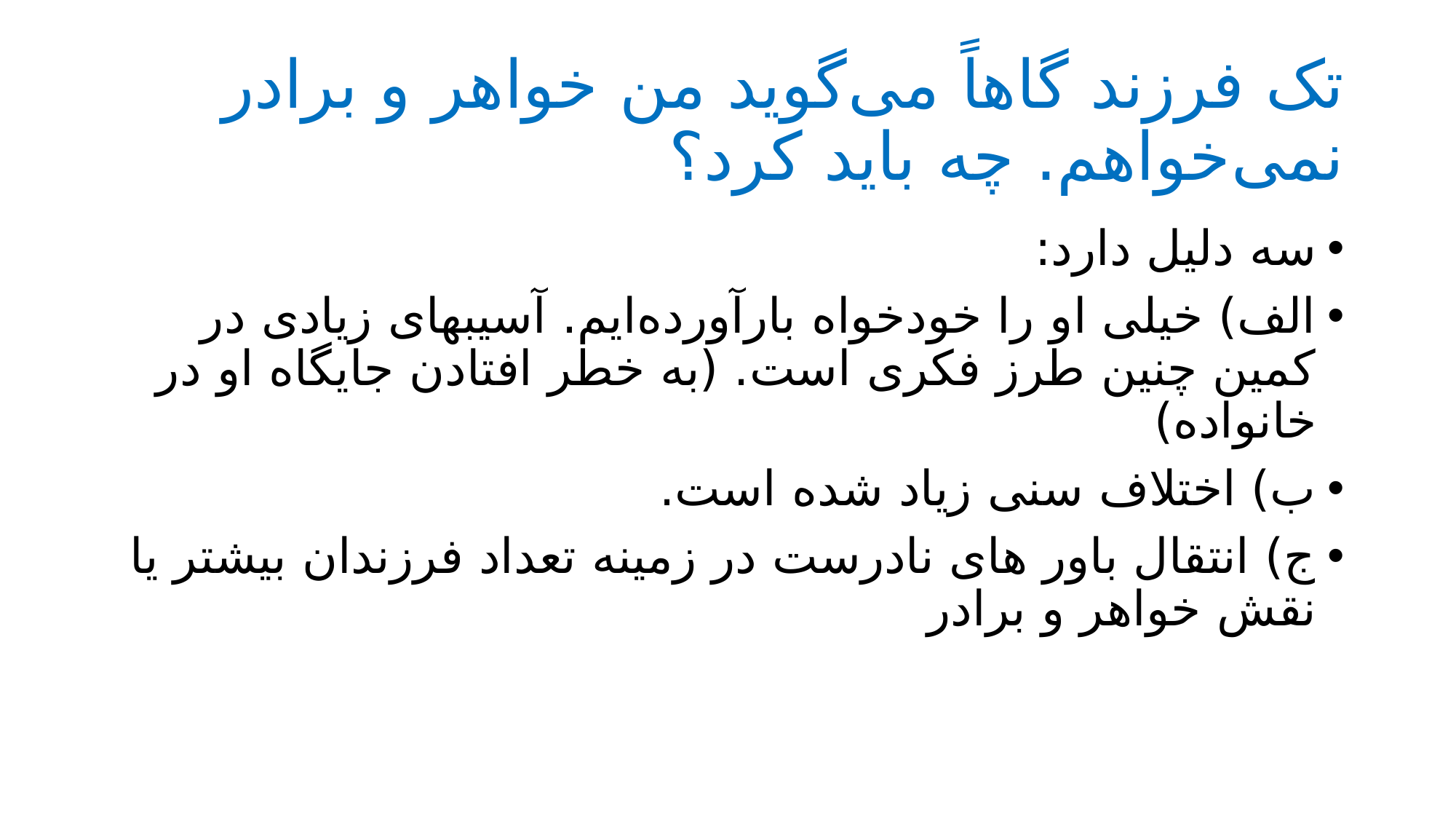

# تک فرزند گاهاً می‌گوید من خواهر و برادر نمی‌خواهم. چه باید کرد؟
سه دلیل دارد:
الف) خیلی او را خودخواه بارآورده‌ایم. آسیبهای زیادی در کمین چنین طرز فکری است. (به خطر افتادن جایگاه او در خانواده)
ب) اختلاف سنی زیاد شده است.
ج) انتقال باور های نادرست در زمینه تعداد فرزندان بیشتر یا نقش خواهر و برادر